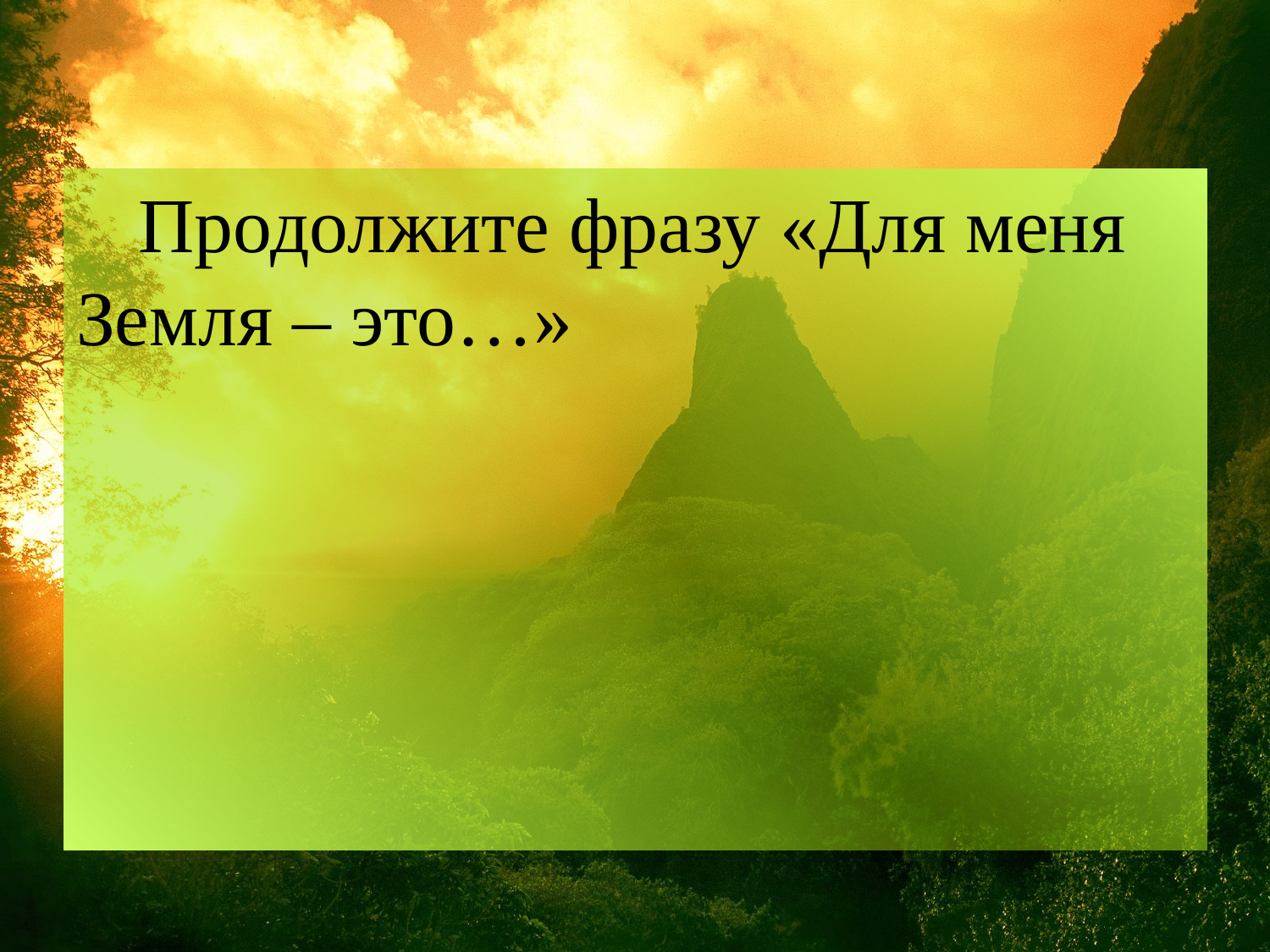

#
Продолжите фразу «Для меня Земля – это…»